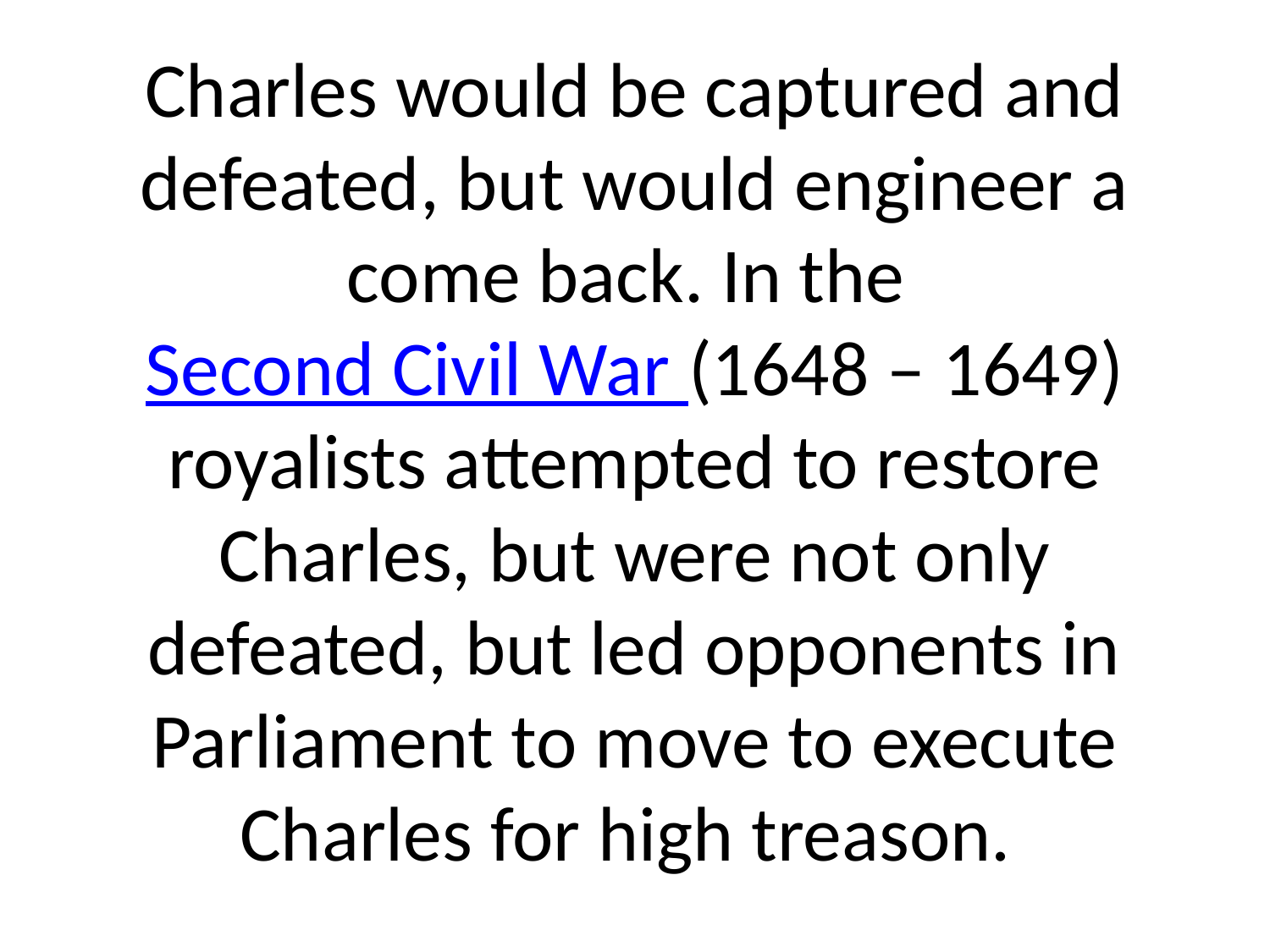

# Charles would be captured and defeated, but would engineer a come back. In the Second Civil War (1648 – 1649) royalists attempted to restore Charles, but were not only defeated, but led opponents in Parliament to move to execute Charles for high treason.